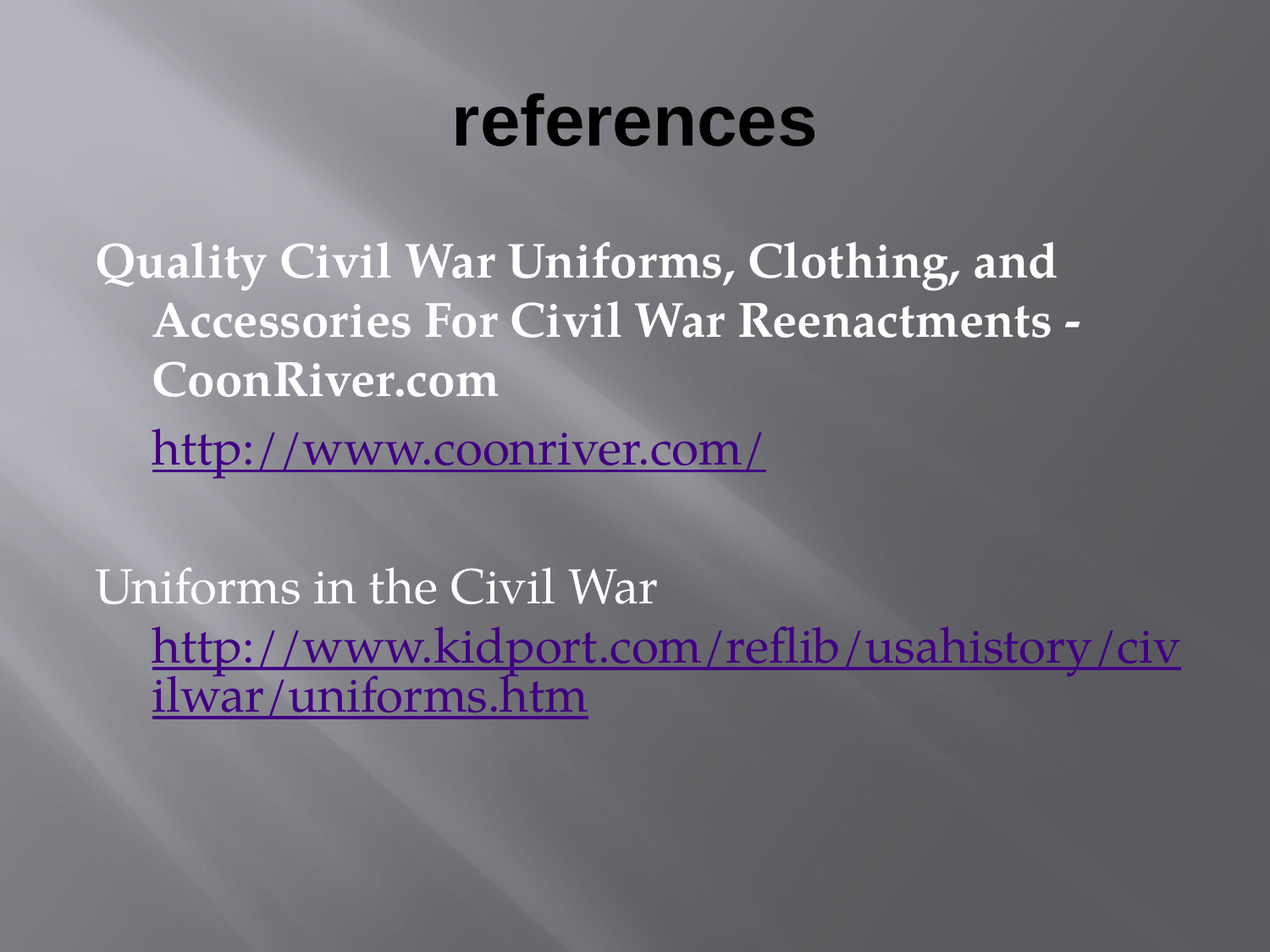

# references
Quality Civil War Uniforms, Clothing, and Accessories For Civil War Reenactments - CoonRiver.com
	http://www.coonriver.com/

Uniforms in the Civil War http://www.kidport.com/reflib/usahistory/civilwar/uniforms.htm